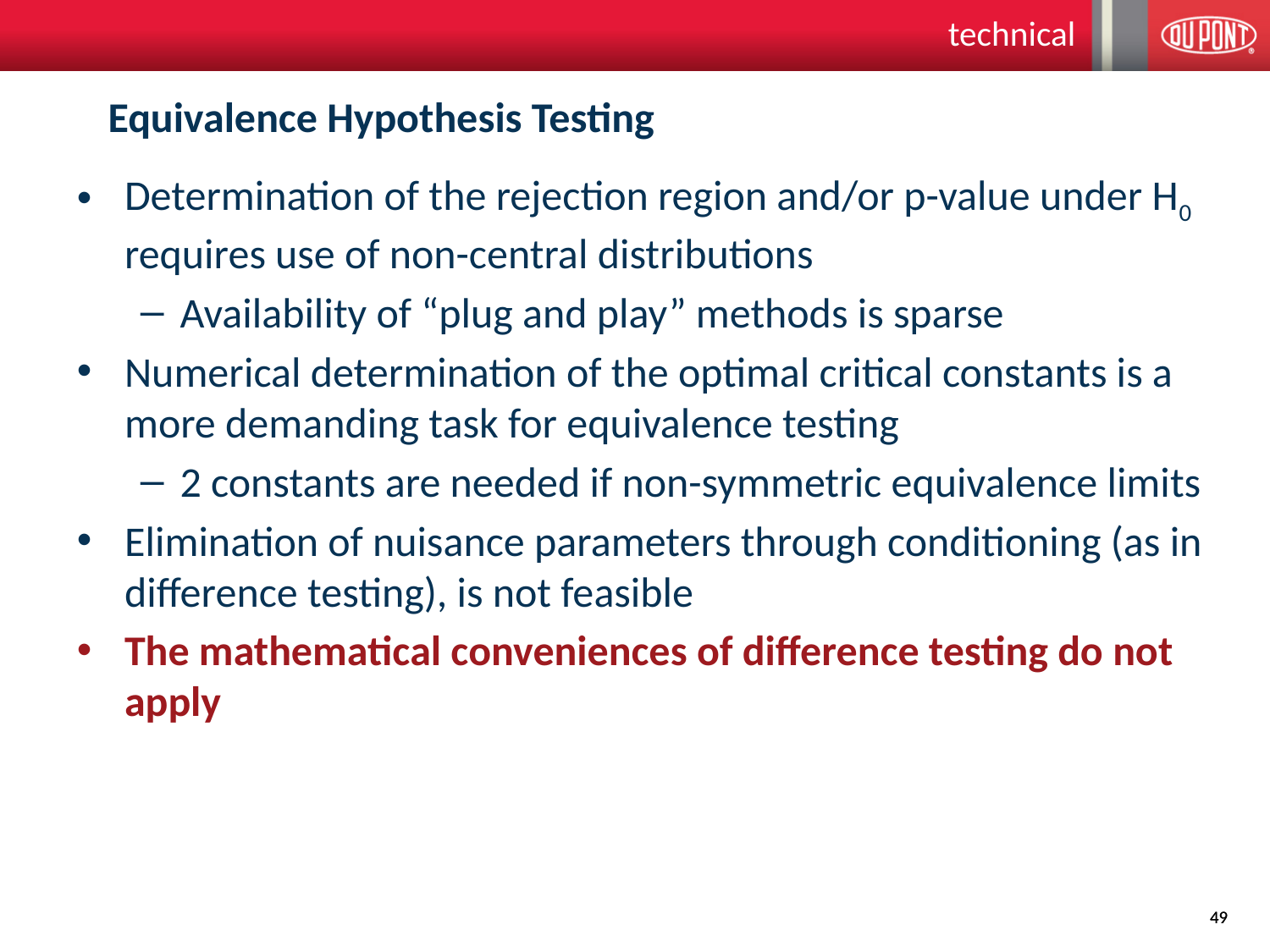

technical
# Equivalence Hypothesis Testing
Determination of the rejection region and/or p-value under H0 requires use of non-central distributions
Availability of “plug and play” methods is sparse
Numerical determination of the optimal critical constants is a more demanding task for equivalence testing
2 constants are needed if non-symmetric equivalence limits
Elimination of nuisance parameters through conditioning (as in difference testing), is not feasible
The mathematical conveniences of difference testing do not apply